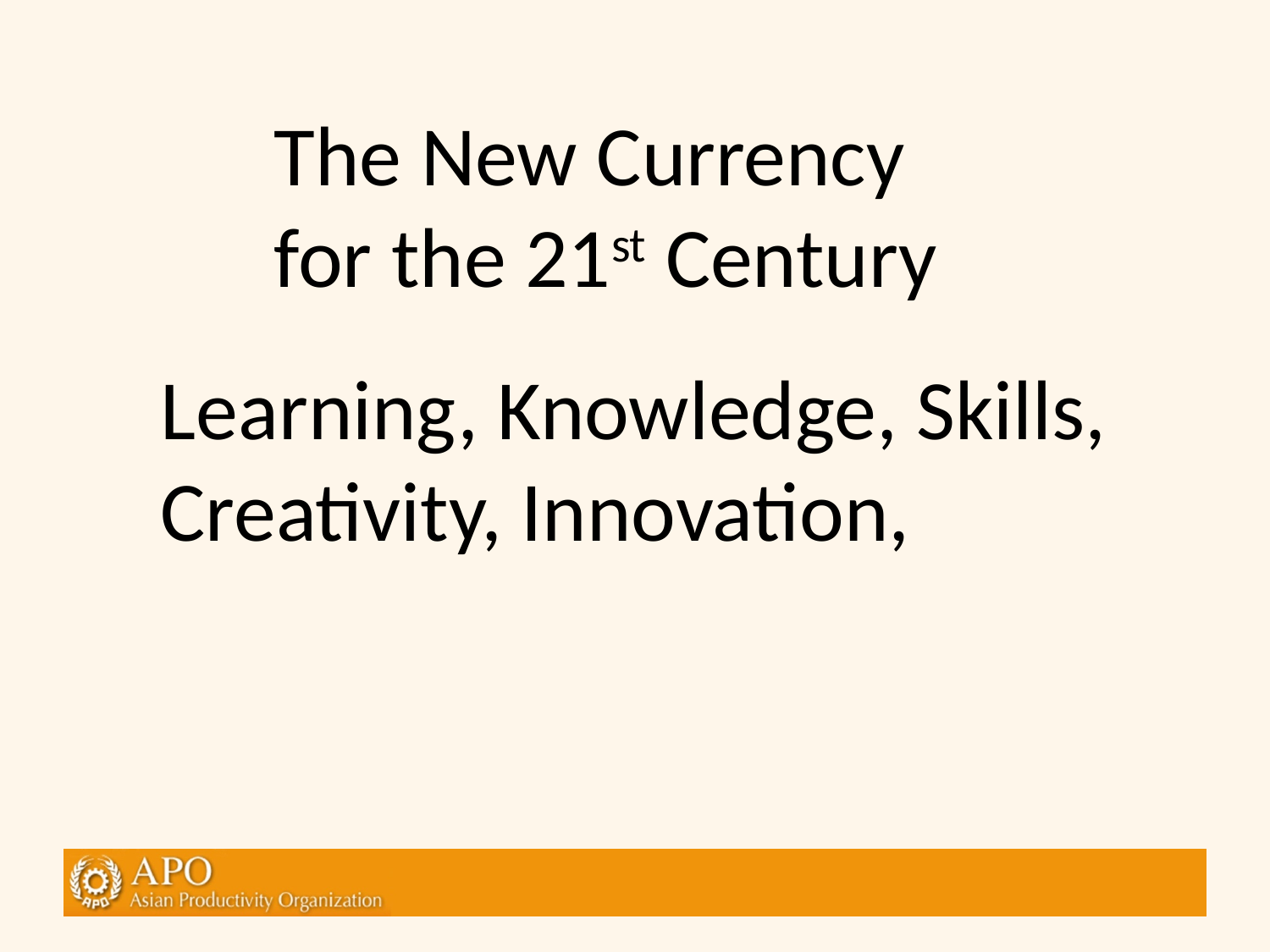

The New Currency
for the 21st Century

Learning, Knowledge, Skills, Creativity, Innovation,